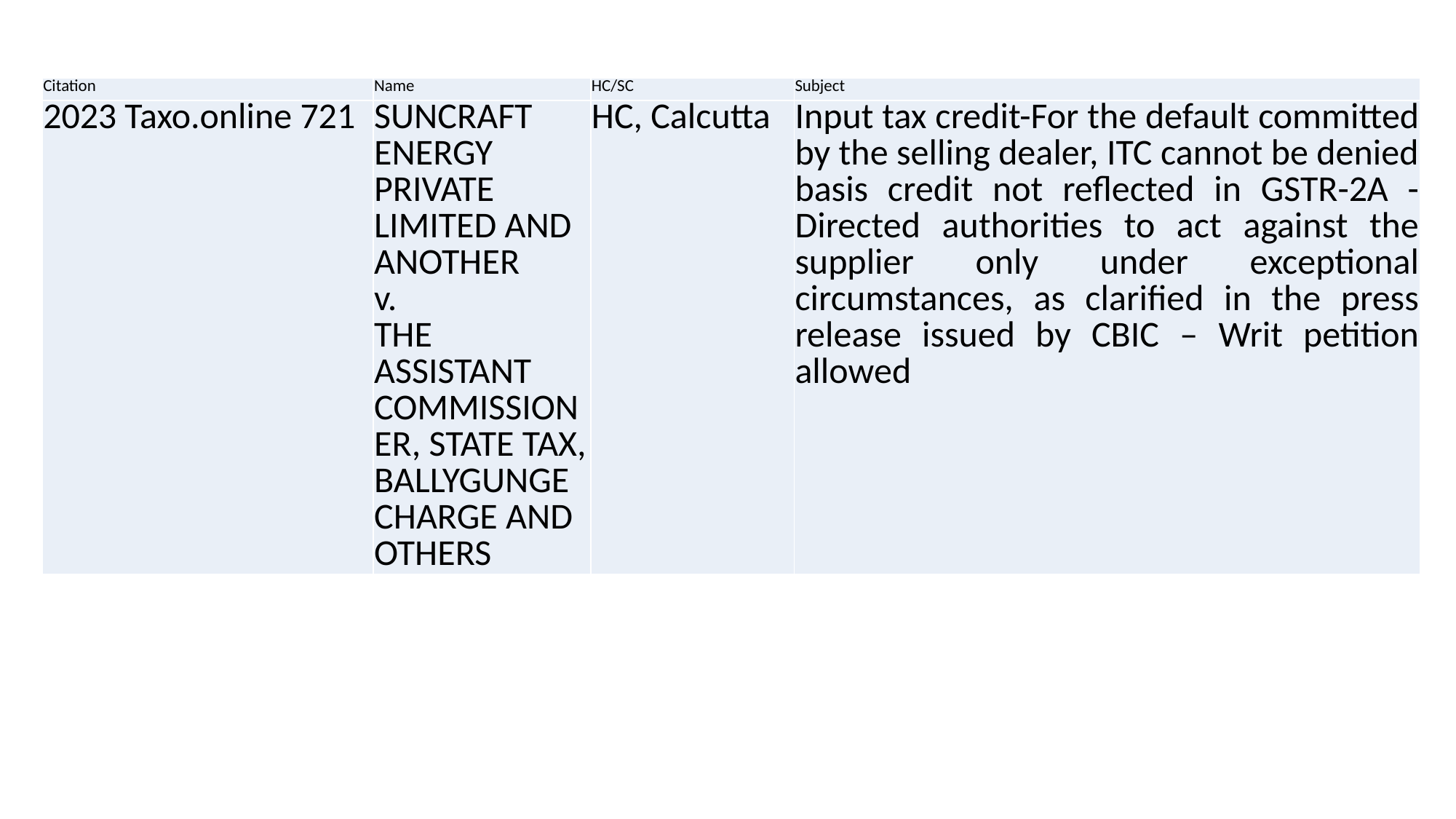

| Citation | Name | HC/SC | Subject |
| --- | --- | --- | --- |
| 2023 Taxo.online 721 | SUNCRAFT ENERGY PRIVATE LIMITED AND ANOTHER v. THE ASSISTANT COMMISSIONER, STATE TAX, BALLYGUNGE CHARGE AND OTHERS | HC, Calcutta | Input tax credit-For the default committed by the selling dealer, ITC cannot be denied basis credit not reflected in GSTR-2A - Directed authorities to act against the supplier only under exceptional circumstances, as clarified in the press release issued by CBIC – Writ petition allowed |